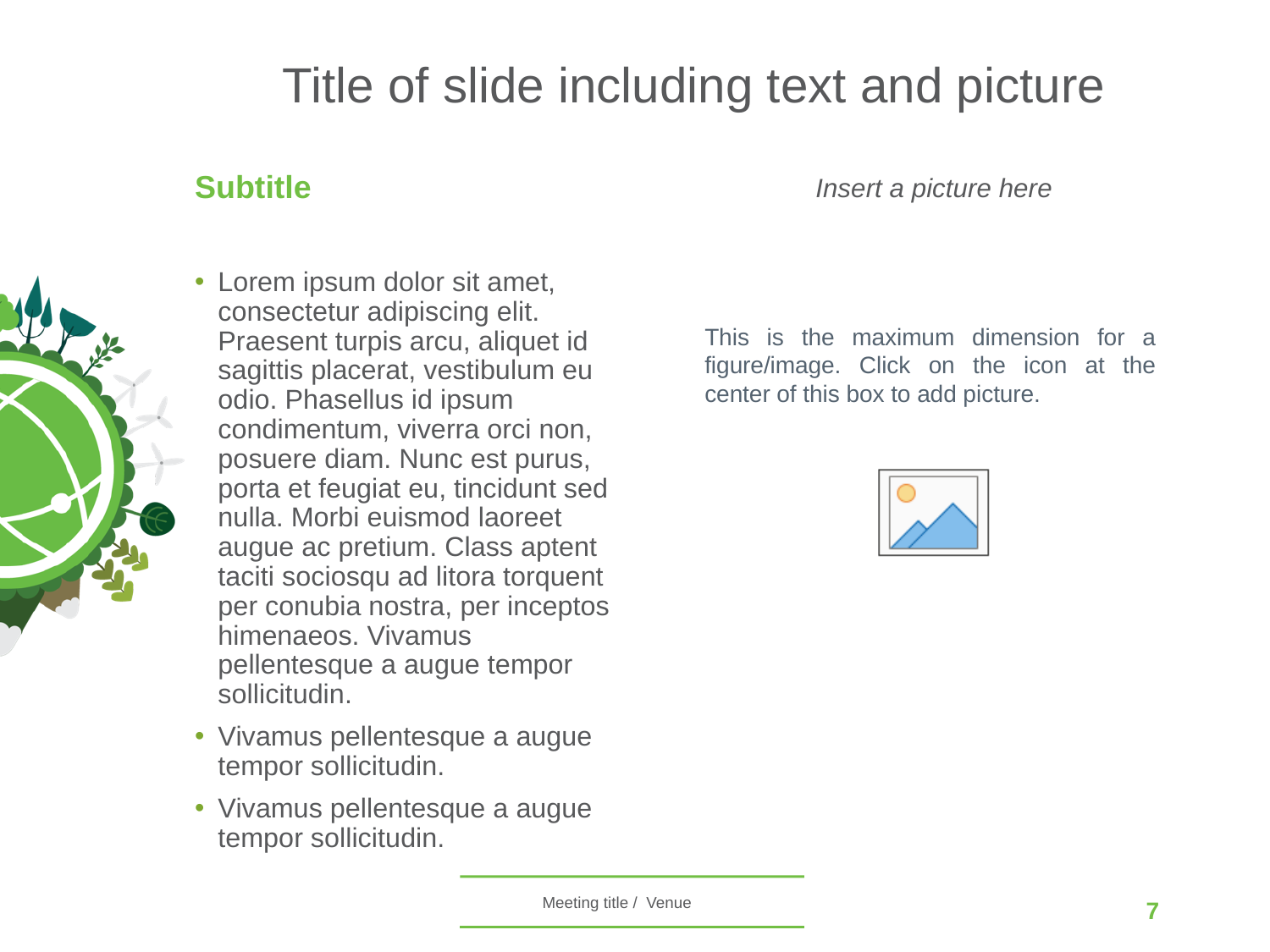

# Title of slide including text and picture

Subtitle
Lorem ipsum dolor sit amet, consectetur adipiscing elit. Praesent turpis arcu, aliquet id sagittis placerat, vestibulum eu odio. Phasellus id ipsum condimentum, viverra orci non, posuere diam. Nunc est purus, porta et feugiat eu, tincidunt sed nulla. Morbi euismod laoreet augue ac pretium. Class aptent taciti sociosqu ad litora torquent per conubia nostra, per inceptos himenaeos. Vivamus pellentesque a augue tempor sollicitudin.
Vivamus pellentesque a augue tempor sollicitudin.
Vivamus pellentesque a augue tempor sollicitudin.
This is the maximum dimension for a figure/image. Click on the icon at the center of this box to add picture.
Meeting title /  Venue
7